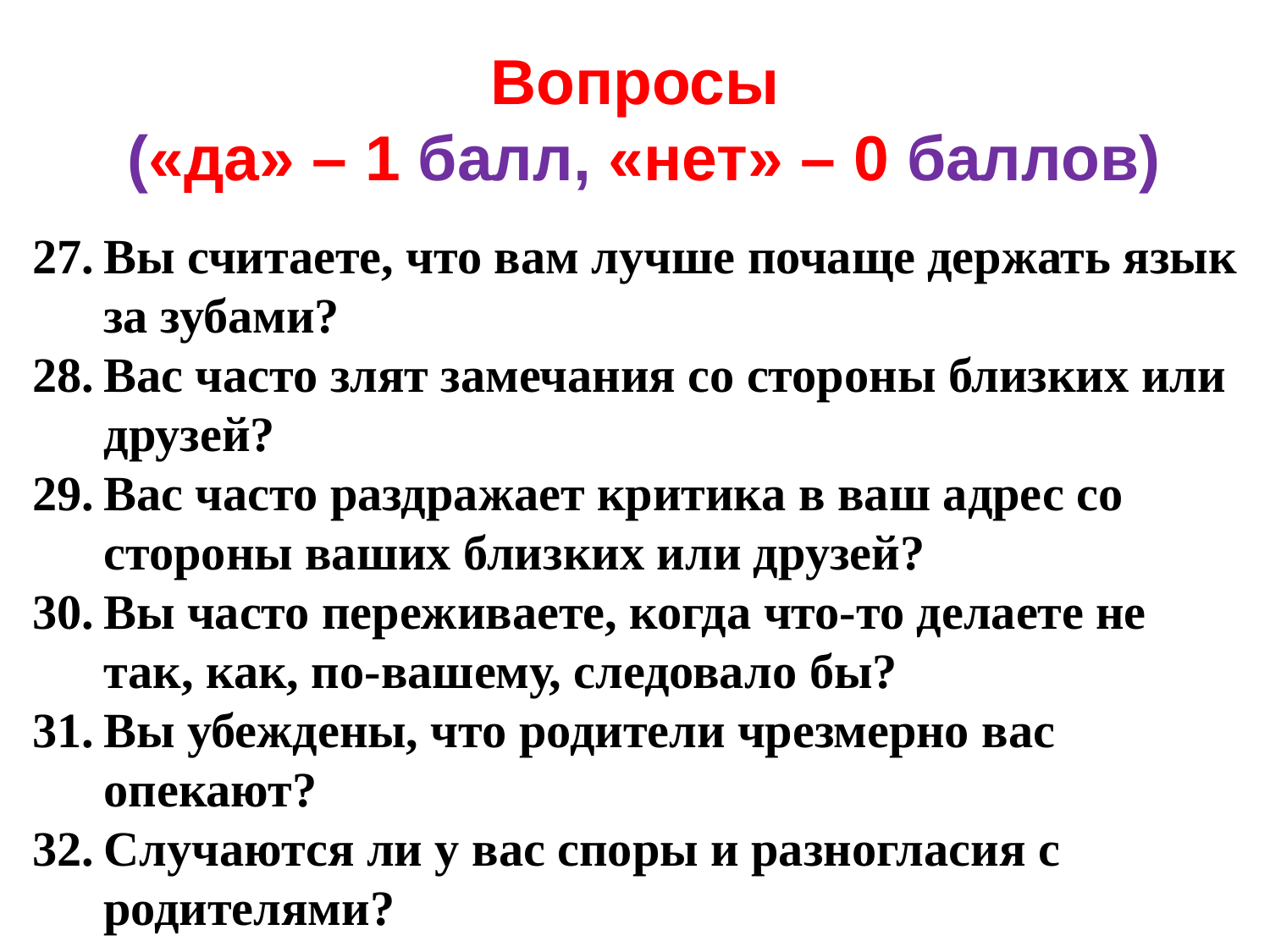

# Вопросы («да» – 1 балл, «нет» – 0 баллов)
Вы считаете, что вам лучше почаще держать язык за зубами?
Вас часто злят замечания со стороны близких или друзей?
Вас часто раздражает критика в ваш адрес со стороны ваших близких или друзей?
Вы часто переживаете, когда что-то делаете не так, как, по-вашему, следовало бы?
Вы убеждены, что родители чрезмерно вас опекают?
Случаются ли у вас споры и разногласия с родителями?